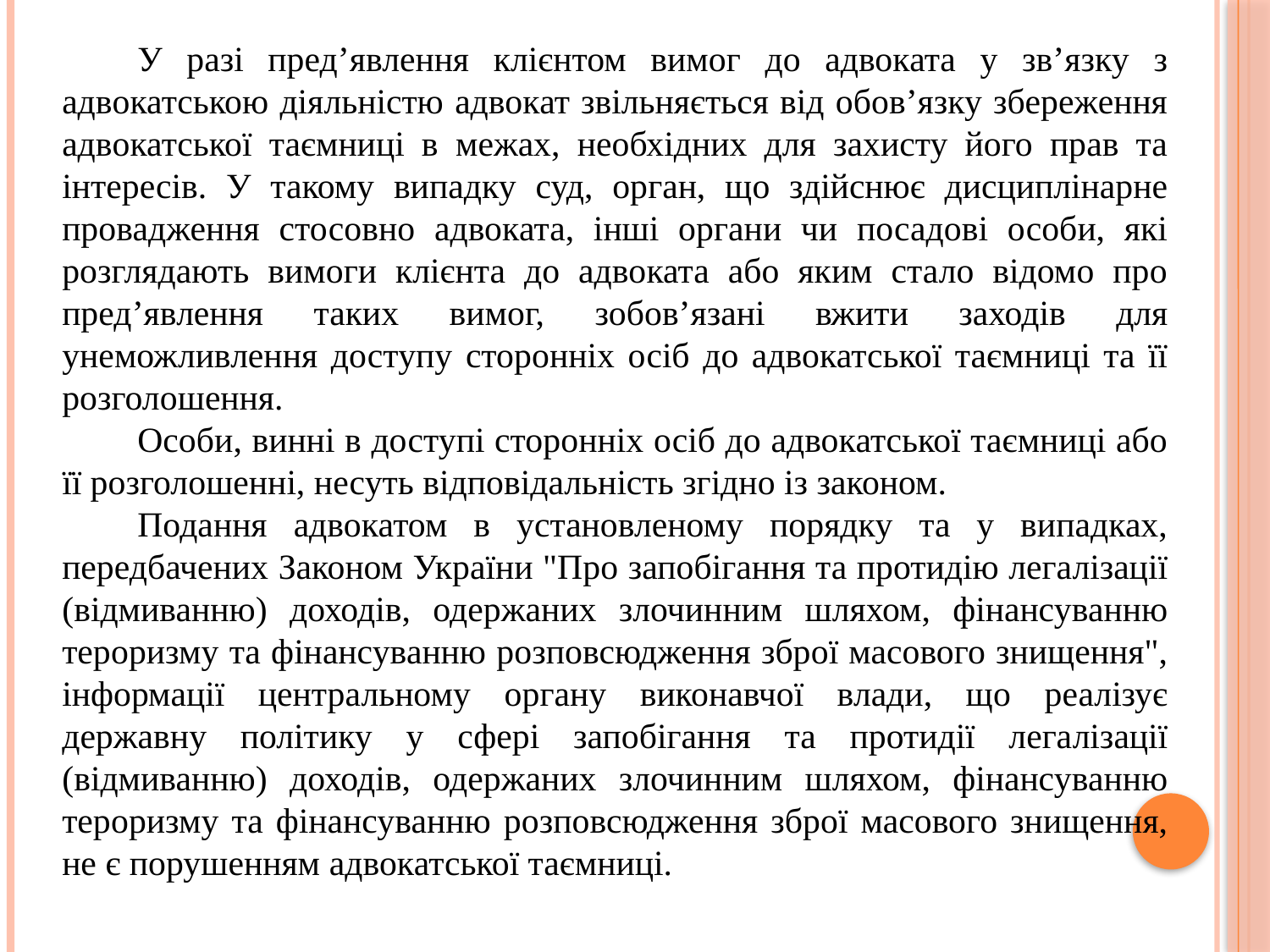

У разі пред’явлення клієнтом вимог до адвоката у зв’язку з адвокатською діяльністю адвокат звільняється від обов’язку збереження адвокатської таємниці в межах, необхідних для захисту його прав та інтересів. У такому випадку суд, орган, що здійснює дисциплінарне провадження стосовно адвоката, інші органи чи посадові особи, які розглядають вимоги клієнта до адвоката або яким стало відомо про пред’явлення таких вимог, зобов’язані вжити заходів для унеможливлення доступу сторонніх осіб до адвокатської таємниці та її розголошення.
Особи, винні в доступі сторонніх осіб до адвокатської таємниці або її розголошенні, несуть відповідальність згідно із законом.
Подання адвокатом в установленому порядку та у випадках, передбачених Законом України "Про запобігання та протидію легалізації (відмиванню) доходів, одержаних злочинним шляхом, фінансуванню тероризму та фінансуванню розповсюдження зброї масового знищення", інформації центральному органу виконавчої влади, що реалізує державну політику у сфері запобігання та протидії легалізації (відмиванню) доходів, одержаних злочинним шляхом, фінансуванню тероризму та фінансуванню розповсюдження зброї масового знищення, не є порушенням адвокатської таємниці.